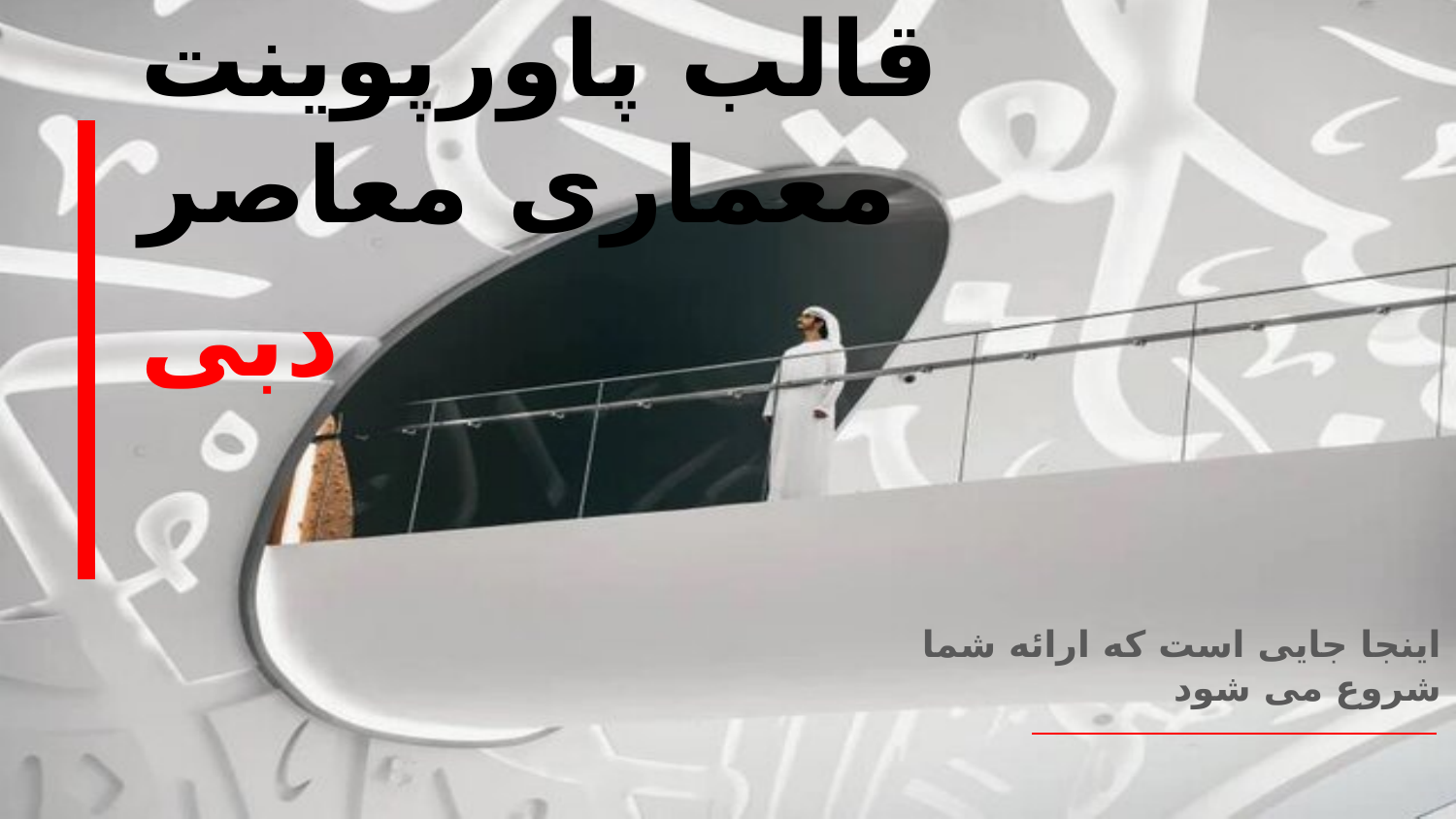

# قالب پاورپوینت معماری معاصر دبی
اینجا جایی است که ارائه شما شروع می شود